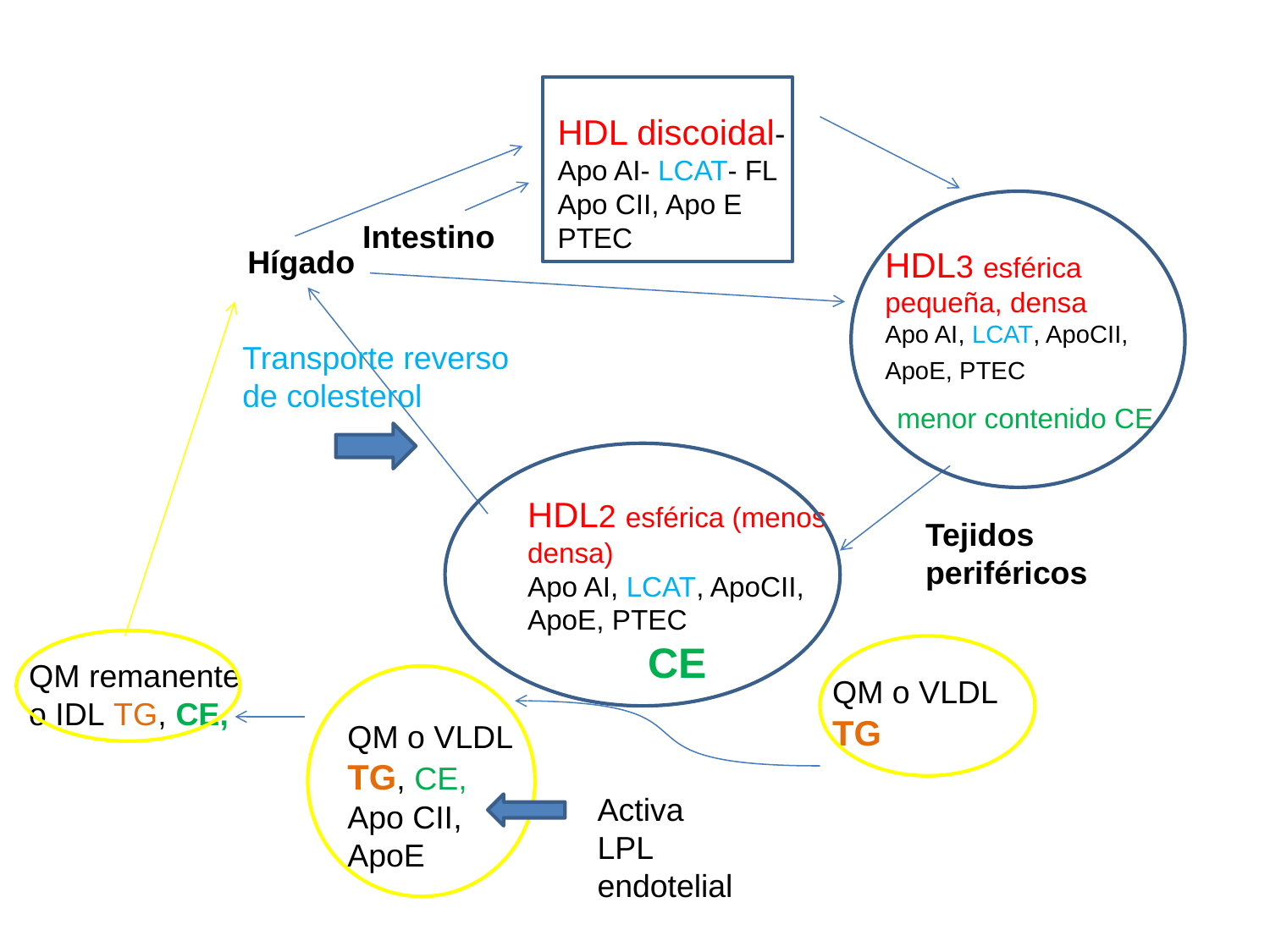

HDL discoidal-Apo AI- LCAT- FL
Apo CII, Apo E
PTEC

Intestino
Hígado
HDL3 esférica pequeña, densa
Apo AI, LCAT, ApoCII, ApoE, PTEC
 menor contenido CE

Transporte reverso de colesterol

HDL2 esférica (menos densa)
Apo AI, LCAT, ApoCII, ApoE, PTEC
CE

Tejidos periféricos

QM remanente o IDL TG, CE,

QM o VLDL
TG
QM o VLDL
TG, CE, Apo CII,  ApoE
Activa LPL endotelial